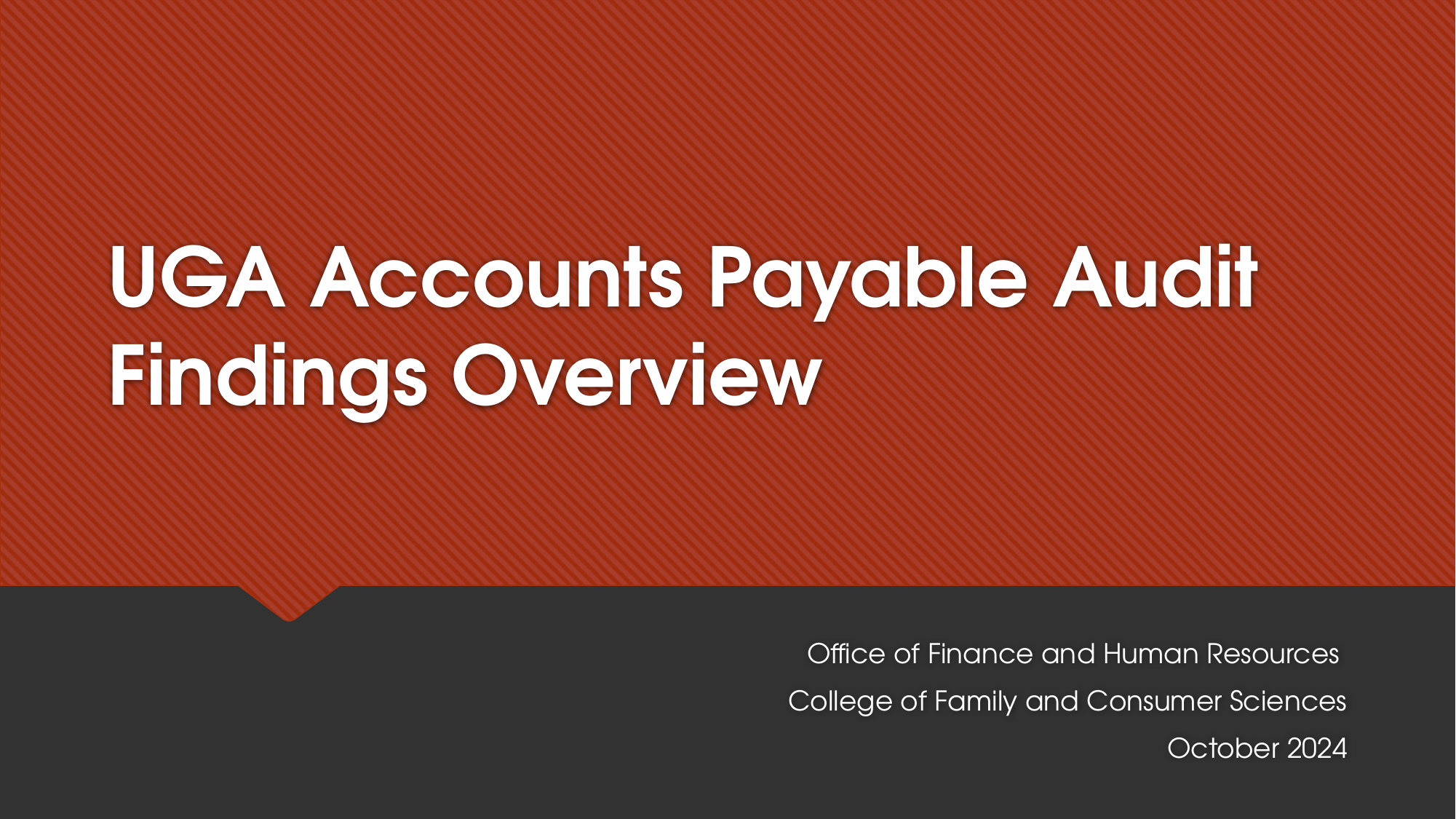

# UGA Accounts Payable Audit Findings Overview
Office of Finance and Human Resources
College of Family and Consumer Sciences
October 2024